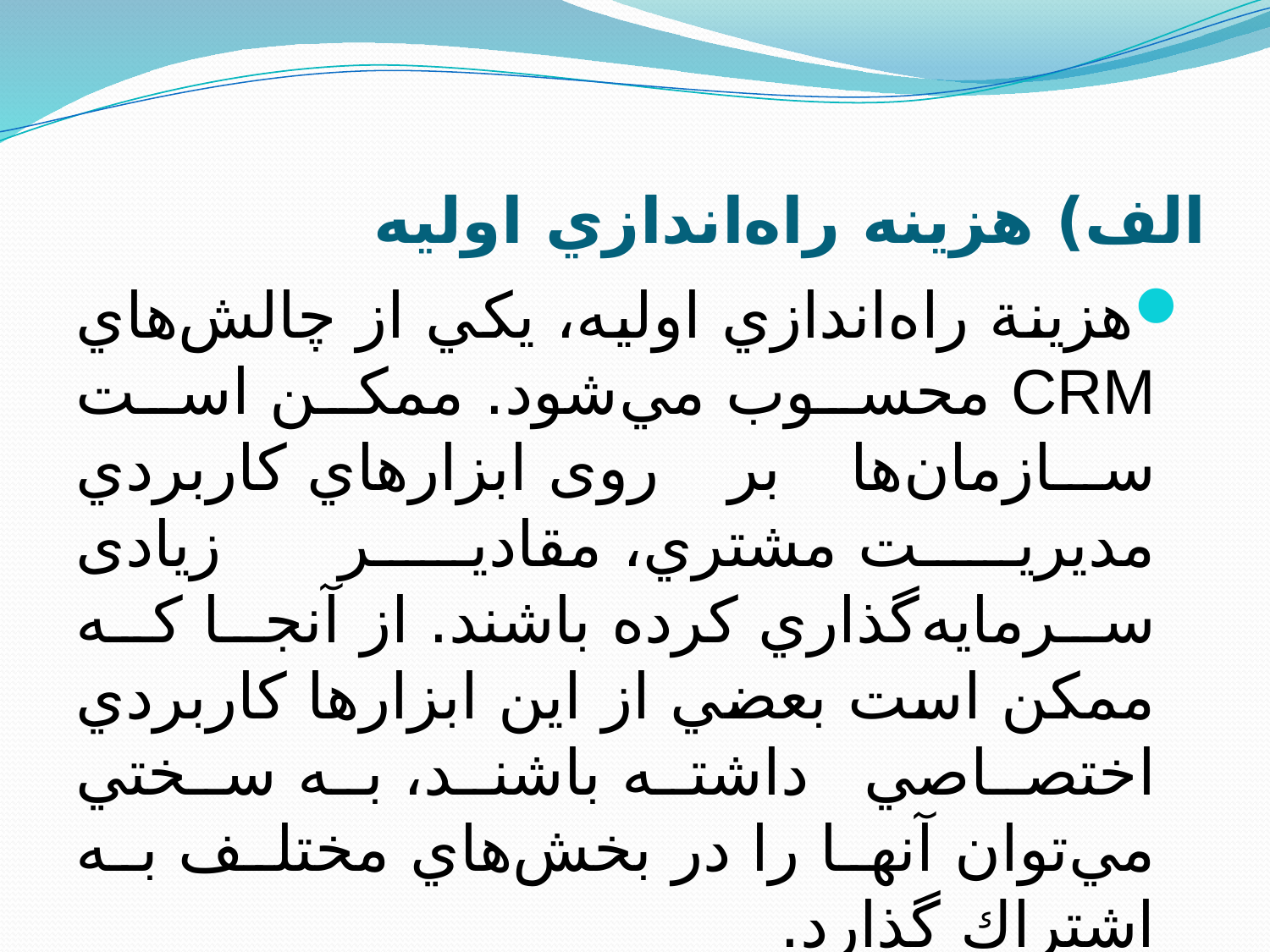

# الف) هزينه راه‌اندازي اوليه
هزينة راه‌اندازي اوليه، يكي از چالش‌هاي CRM محسوب مي‌شود. ممكن است سازمان‌ها بر روی ابزارهاي كاربردي مديريت مشتري، مقادير زيادی سرمايه‌گذاري كرده باشند. از آنجا كه ممكن است بعضي از اين ابزارها كاربردي اختصاصي داشته باشند، به سختي مي‌توان آنها را در بخش‌هاي مختلف به اشتراك گذارد.